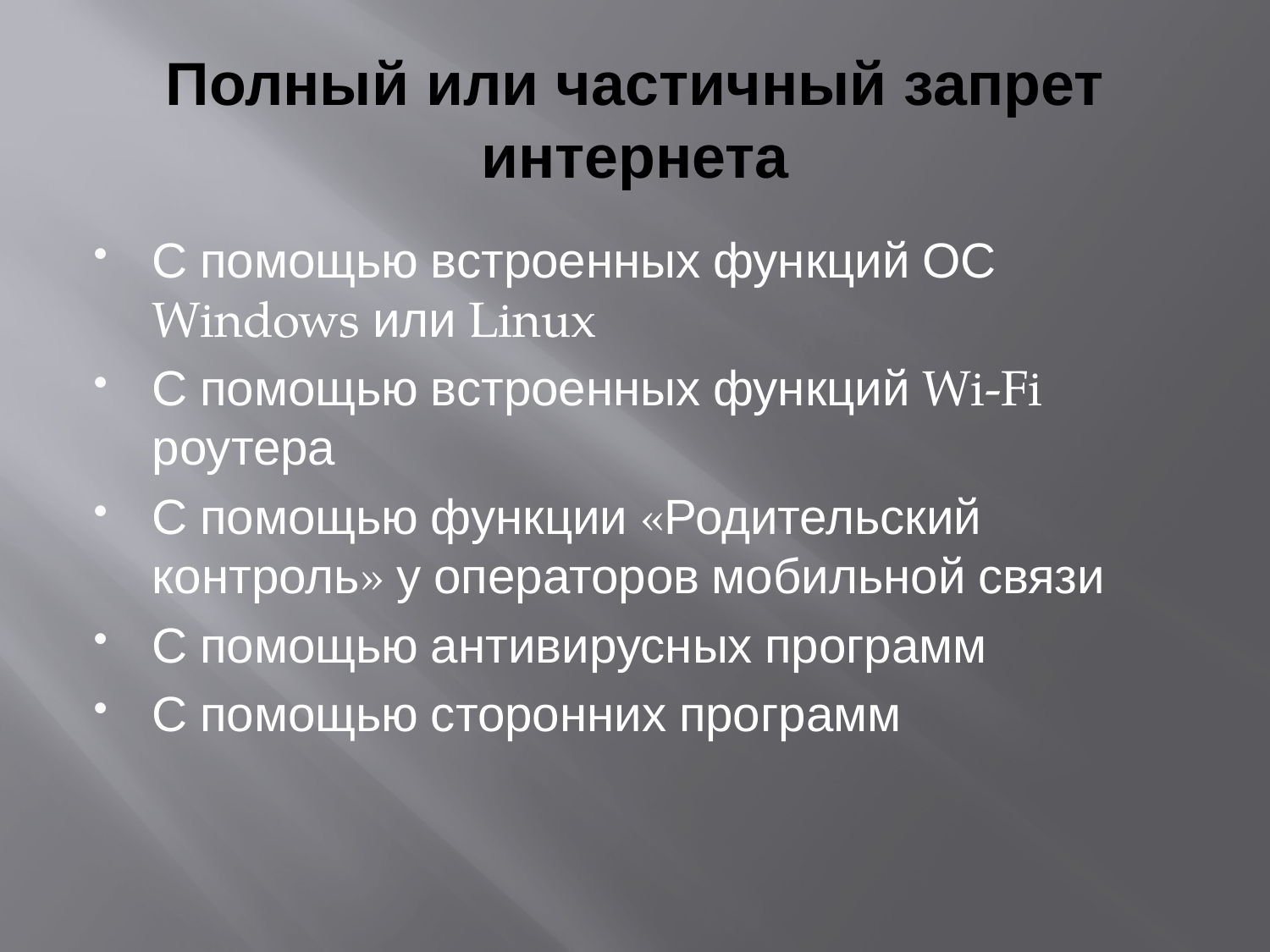

# Полный или частичный запрет интернета
С помощью встроенных функций ОС Windows или Linux
С помощью встроенных функций Wi-Fi роутера
С помощью функции «Родительский контроль» у операторов мобильной связи
С помощью антивирусных программ
С помощью сторонних программ